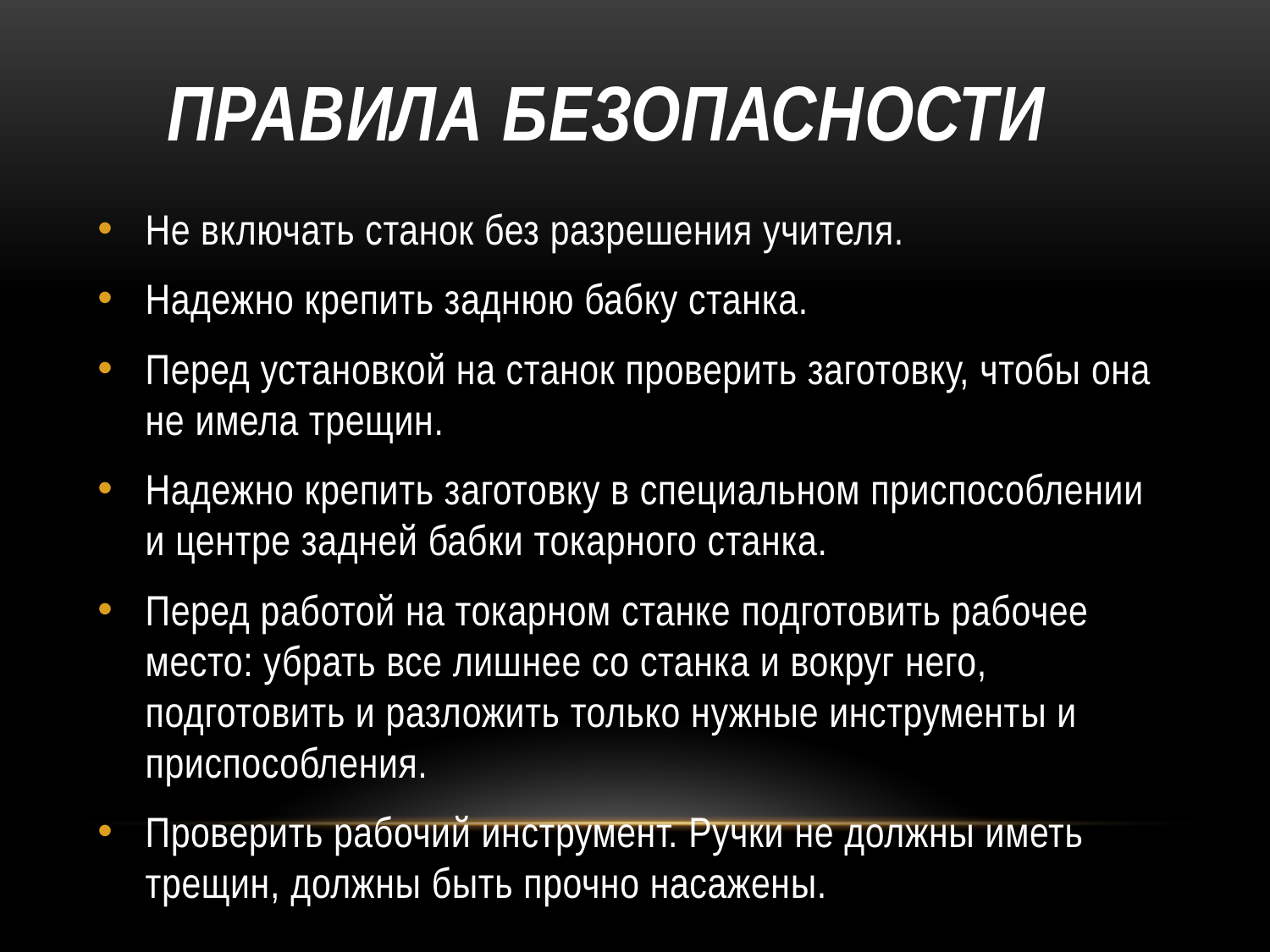

# Правила безопасности
Не включать станок без разрешения учителя.
Надежно крепить заднюю бабку станка.
Перед установкой на станок проверить заготовку, чтобы она не имела трещин.
Надежно крепить заготовку в специальном приспособлении и центре задней бабки токарного станка.
Перед работой на токарном станке подготовить рабочее место: убрать все лишнее со станка и вокруг него, подготовить и разложить только нужные инструменты и приспособления.
Проверить рабочий инструмент. Ручки не должны иметь трещин, должны быть прочно насажены.